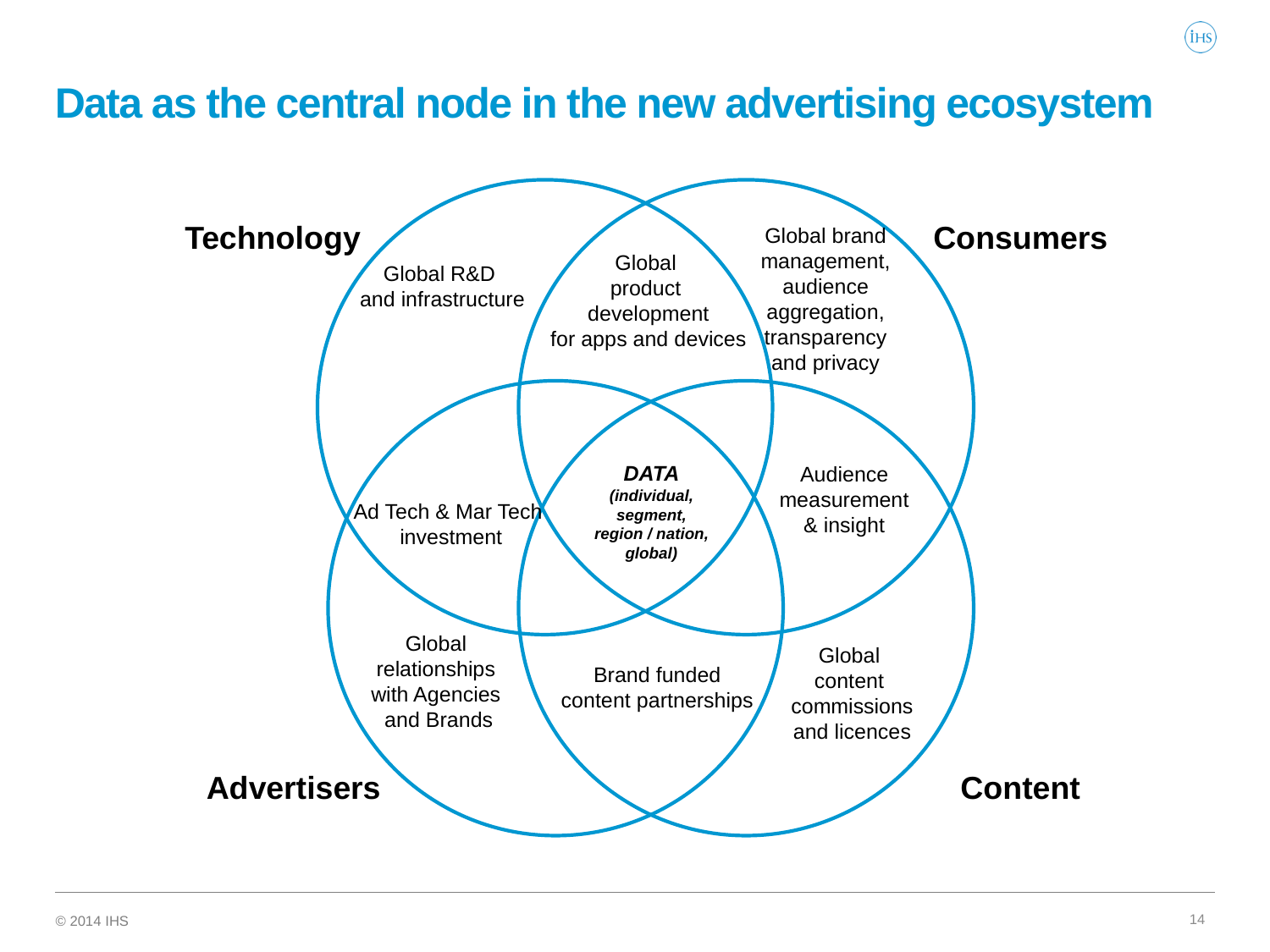

# Data as the central node in the new advertising ecosystem

Technology
Consumers
Global brand
management, audience
aggregation, transparency and privacy
Global
product
development
for apps and devices
Global R&D
and infrastructure

DATA
(individual,
segment,
region / nation,
global)
Audience
measurement
& insight
Ad Tech & Mar Tech
investment
Global
relationships
with Agencies
and Brands
Global
content
commissions
and licences
Brand funded
content partnerships
Advertisers
Content
14